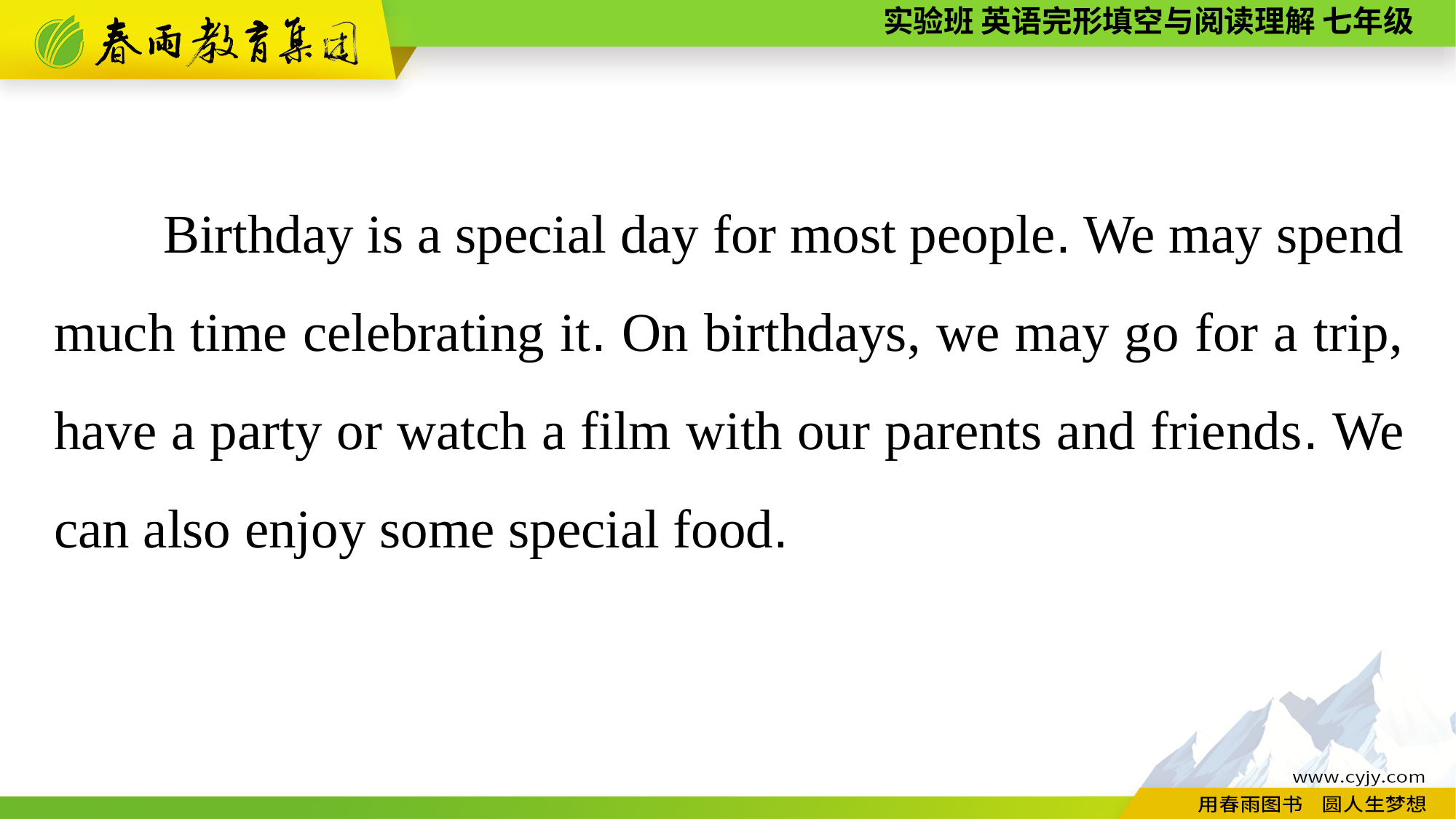

Birthday is a special day for most people. We may spend much time celebrating it. On birthdays, we may go for a trip, have a party or watch a film with our parents and friends. We can also enjoy some special food.